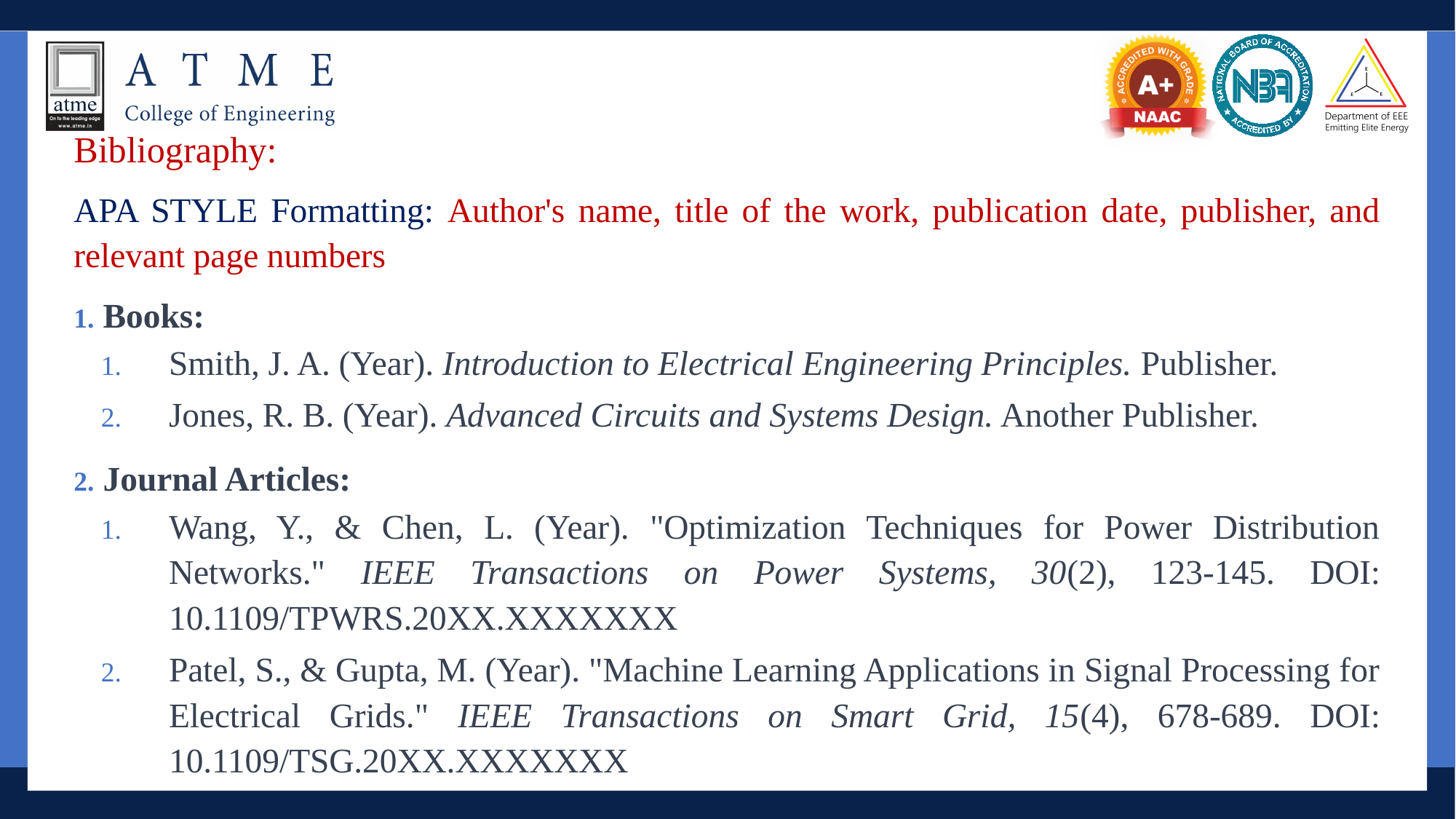

Bibliography:
APA STYLE Formatting: Author's name, title of the work, publication date, publisher, and relevant page numbers
Books:
Smith, J. A. (Year). Introduction to Electrical Engineering Principles. Publisher.
Jones, R. B. (Year). Advanced Circuits and Systems Design. Another Publisher.
Journal Articles:
Wang, Y., & Chen, L. (Year). "Optimization Techniques for Power Distribution Networks." IEEE Transactions on Power Systems, 30(2), 123-145. DOI: 10.1109/TPWRS.20XX.XXXXXXX
Patel, S., & Gupta, M. (Year). "Machine Learning Applications in Signal Processing for Electrical Grids." IEEE Transactions on Smart Grid, 15(4), 678-689. DOI: 10.1109/TSG.20XX.XXXXXXX